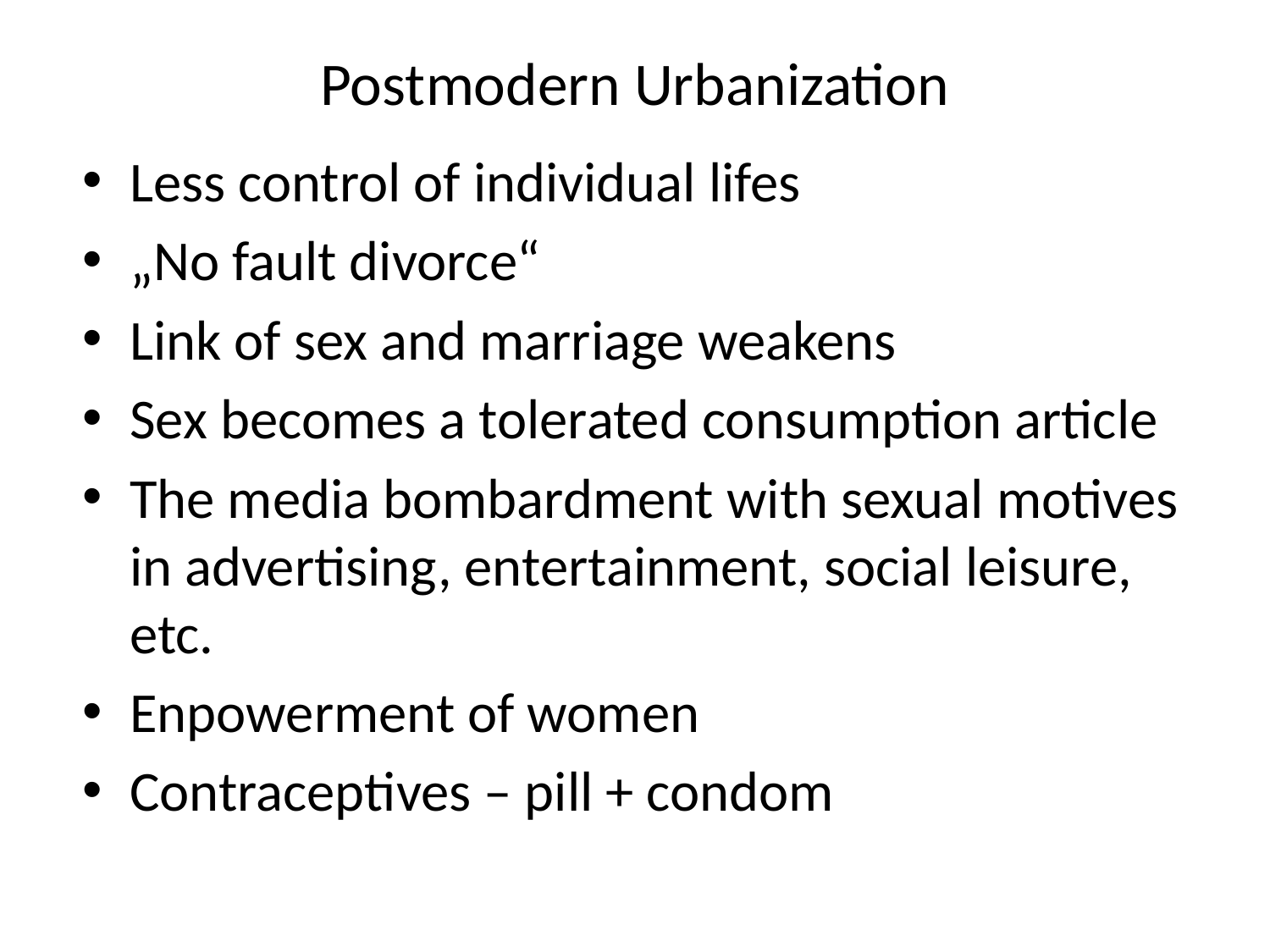

# Postmodern Urbanization
Less control of individual lifes
„No fault divorce“
Link of sex and marriage weakens
Sex becomes a tolerated consumption article
The media bombardment with sexual motives in advertising, entertainment, social leisure, etc.
Enpowerment of women
Contraceptives – pill + condom